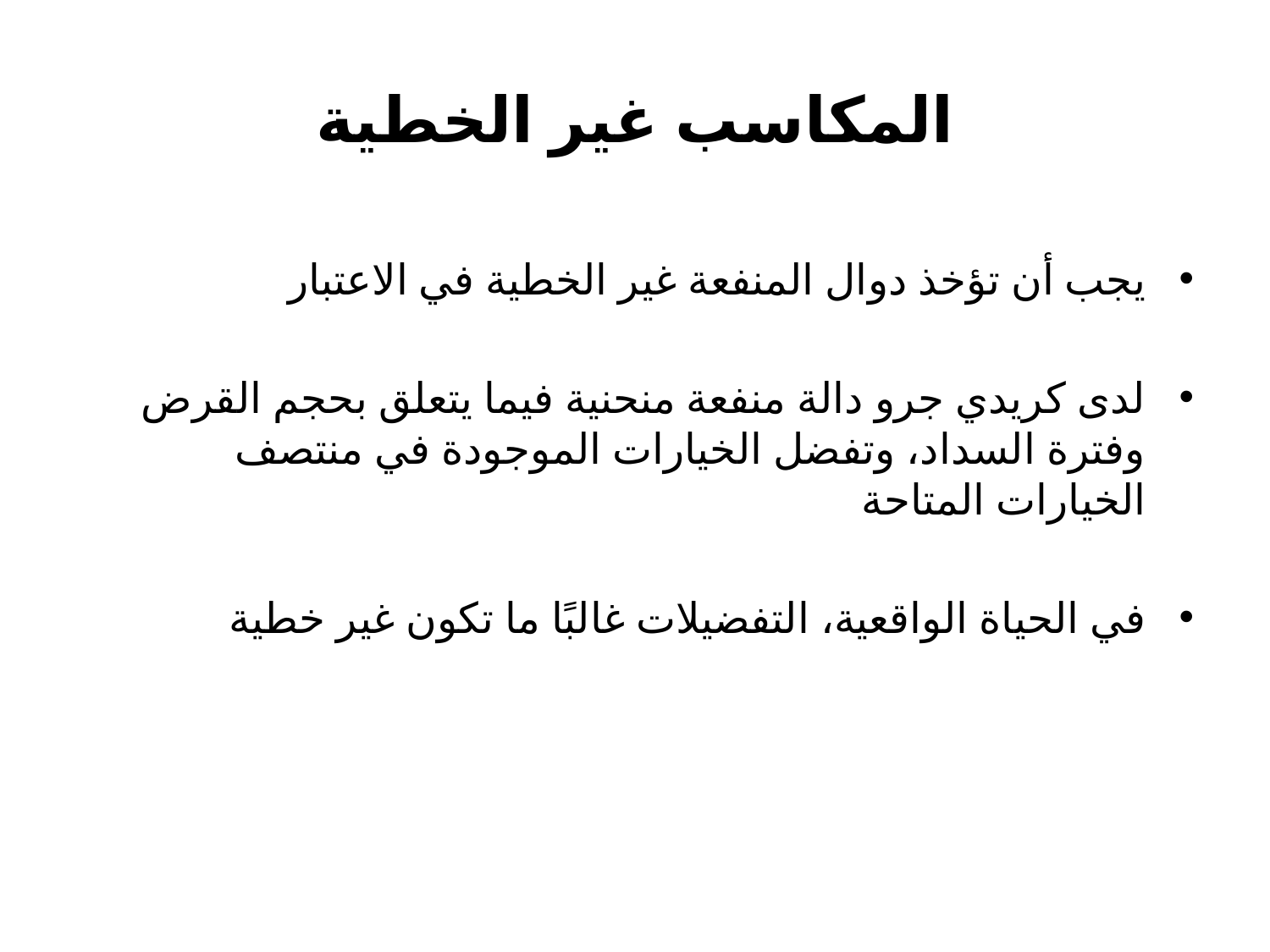

# المكاسب غير الخطية
يجب أن تؤخذ دوال المنفعة غير الخطية في الاعتبار

لدى كريدي جرو دالة منفعة منحنية فيما يتعلق بحجم القرض وفترة السداد، وتفضل الخيارات الموجودة في منتصف الخيارات المتاحة

في الحياة الواقعية، التفضيلات غالبًا ما تكون غير خطية